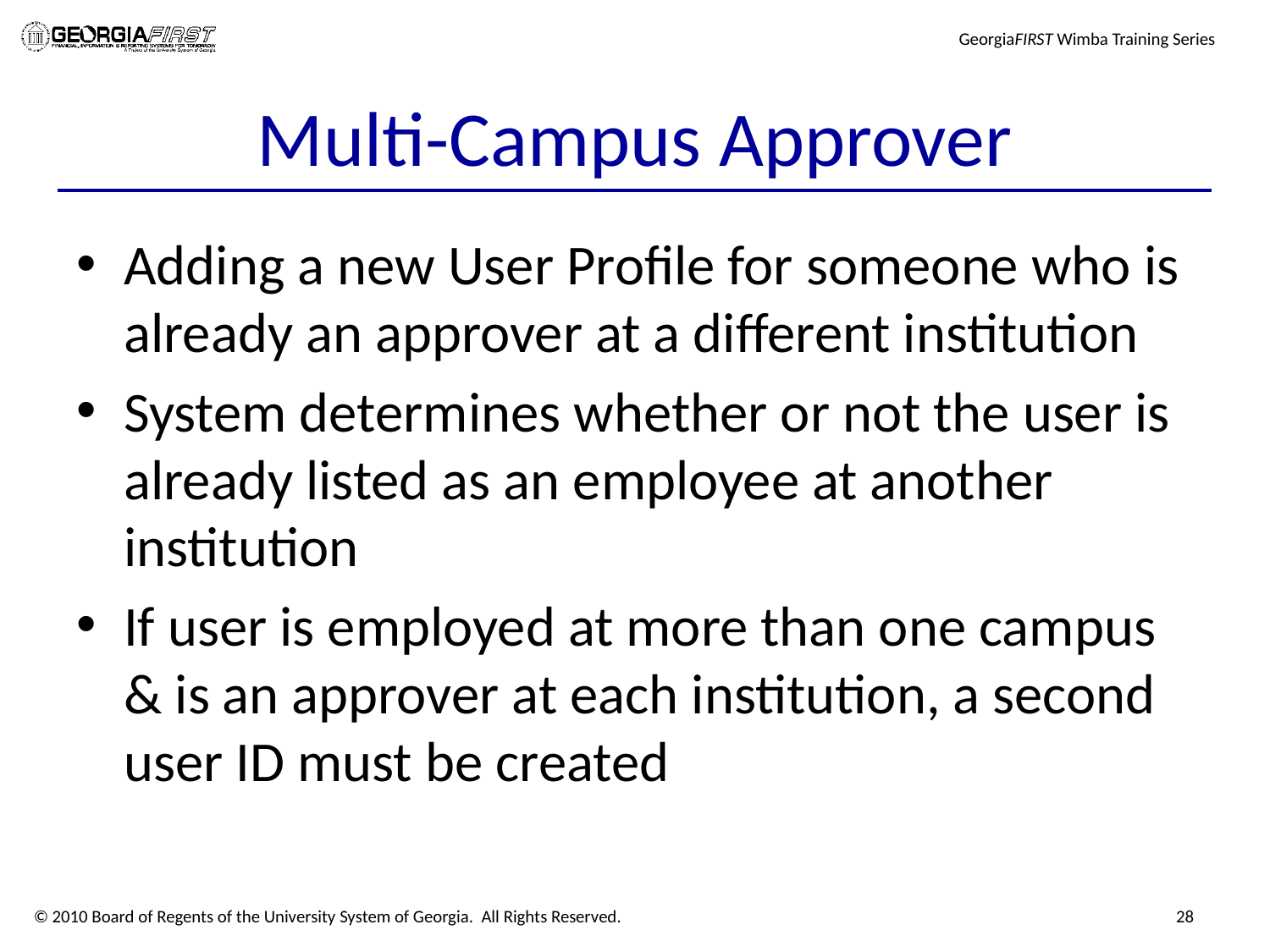

# Multi-Campus Approver
Adding a new User Profile for someone who is already an approver at a different institution
System determines whether or not the user is already listed as an employee at another institution
If user is employed at more than one campus & is an approver at each institution, a second user ID must be created